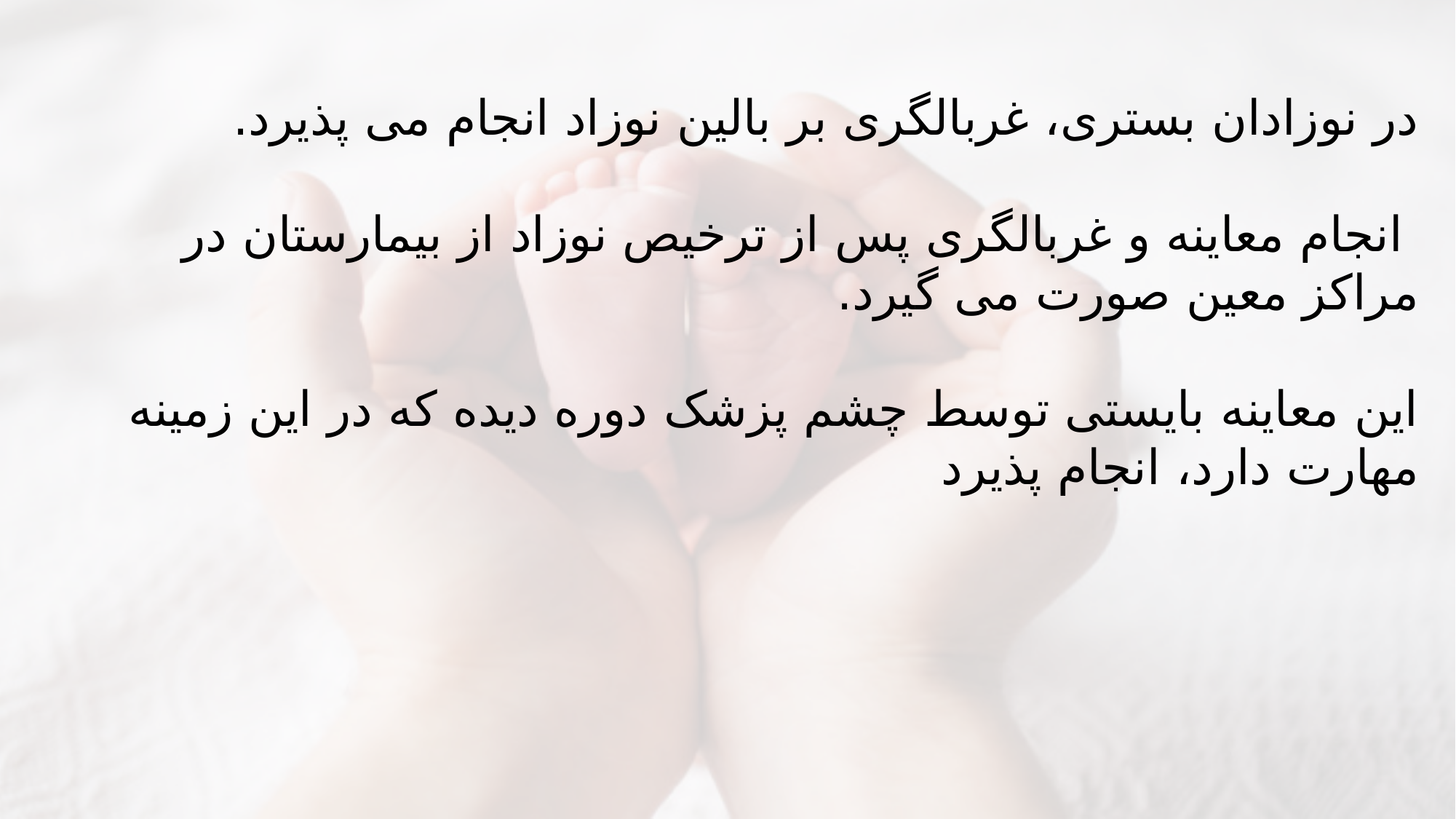

در نوزادان بستری، غربالگری بر بالین نوزاد انجام می پذیرد.

 انجام معاینه و غربالگری پس از ترخیص نوزاد از بیمارستان در مراکز معین صورت می گیرد.

این معاینه بایستی توسط چشم پزشک دوره دیده که در این زمینه مهارت دارد، انجام پذیرد